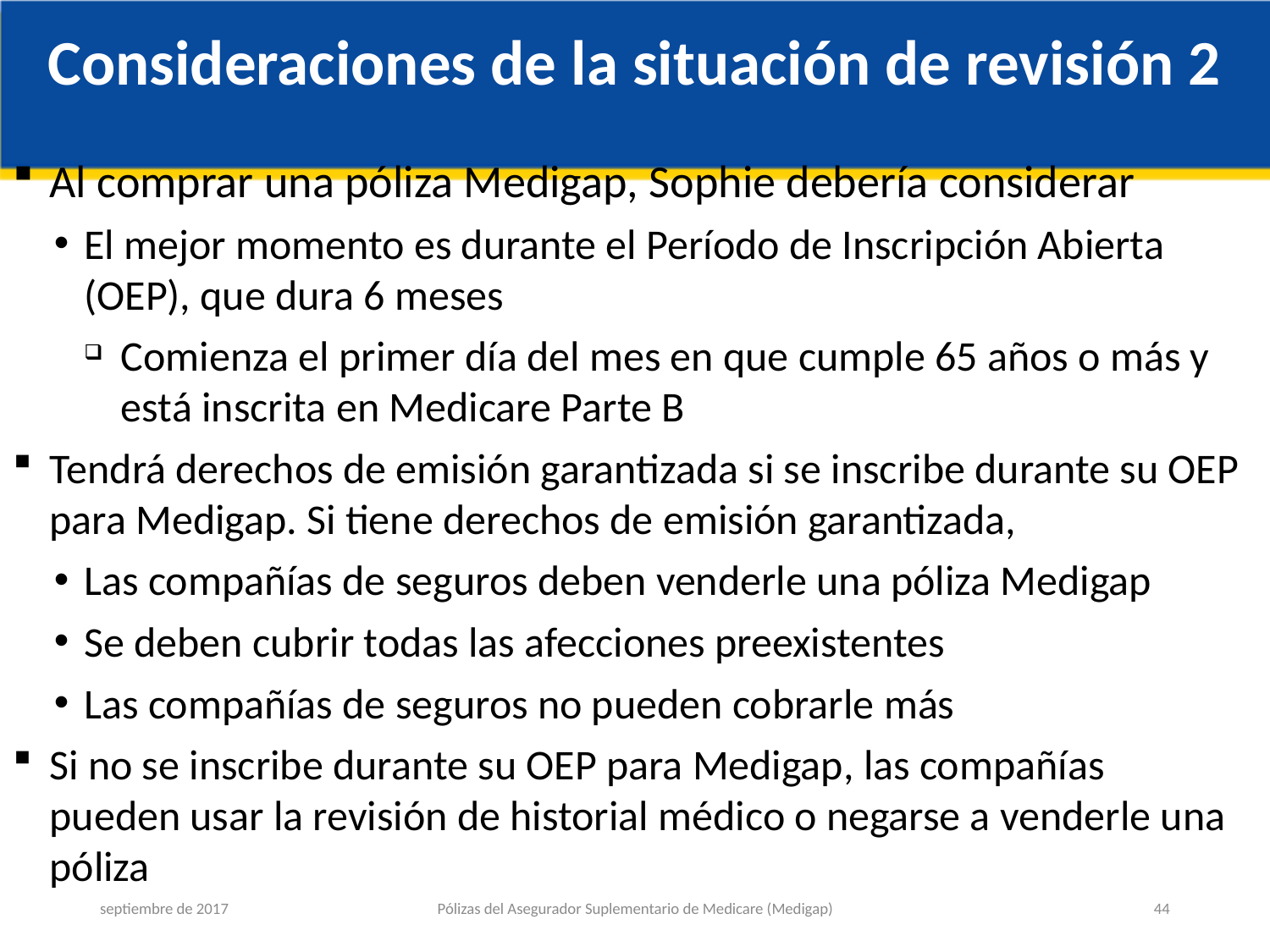

# Consideraciones de la situación de revisión 2
Al comprar una póliza Medigap, Sophie debería considerar
El mejor momento es durante el Período de Inscripción Abierta (OEP), que dura 6 meses
Comienza el primer día del mes en que cumple 65 años o más y está inscrita en Medicare Parte B
Tendrá derechos de emisión garantizada si se inscribe durante su OEP para Medigap. Si tiene derechos de emisión garantizada,
Las compañías de seguros deben venderle una póliza Medigap
Se deben cubrir todas las afecciones preexistentes
Las compañías de seguros no pueden cobrarle más
Si no se inscribe durante su OEP para Medigap, las compañías pueden usar la revisión de historial médico o negarse a venderle una póliza

septiembre de 2017
Pólizas del Asegurador Suplementario de Medicare (Medigap)
44